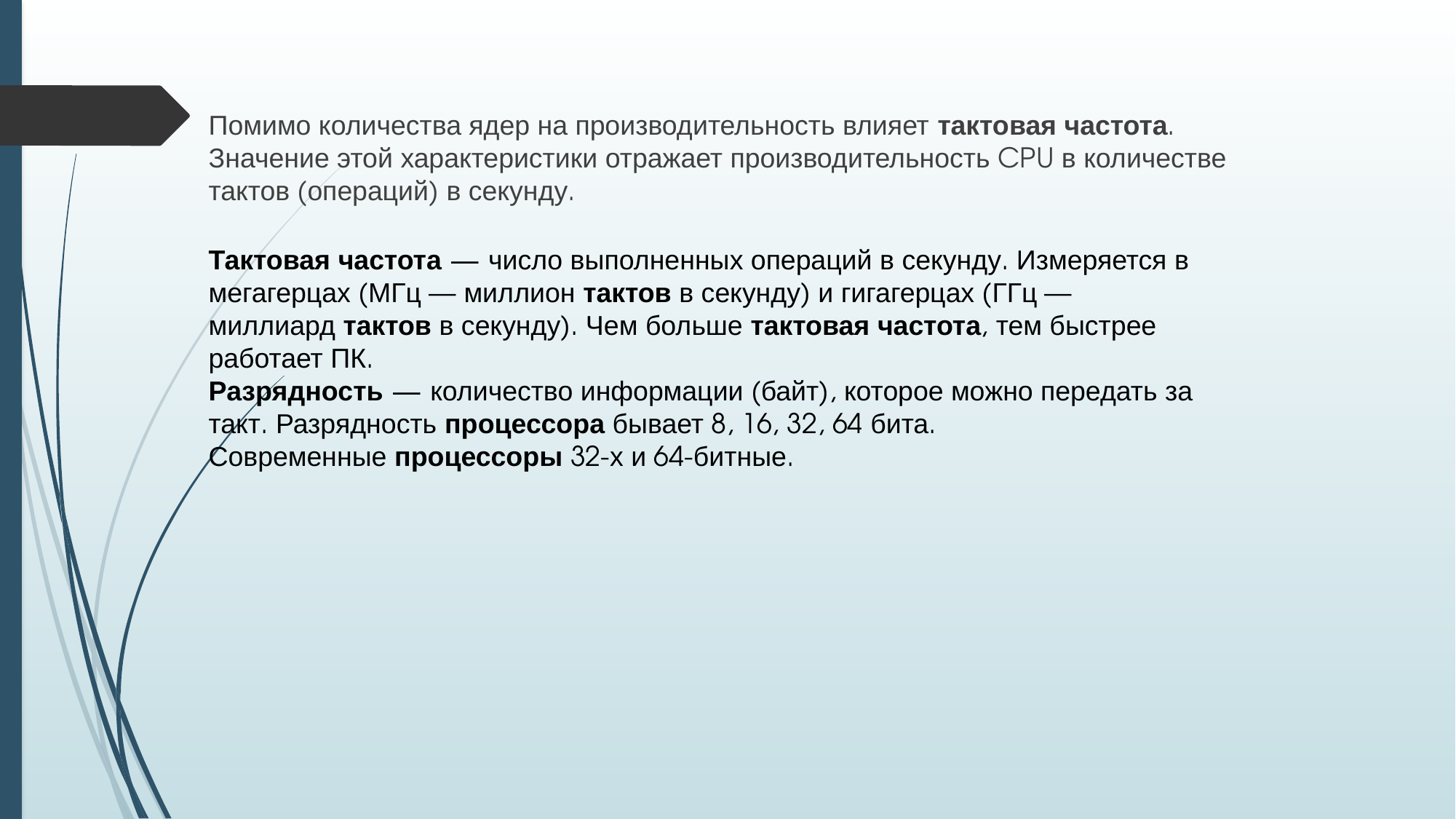

Помимо количества ядер на производительность влияет тактовая частота. Значение этой характеристики отражает производительность CPU в количестве тактов (операций) в секунду.
Тактовая частота ― число выполненных операций в секунду. Измеряется в мегагерцах (МГц — миллион тактов в секунду) и гигагерцах (ГГц — миллиард тактов в секунду). Чем больше тактовая частота, тем быстрее работает ПК.
Разрядность ― количество информации (байт), которое можно передать за такт. Разрядность процессора бывает 8, 16, 32, 64 бита. Современные процессоры 32-х и 64-битные.